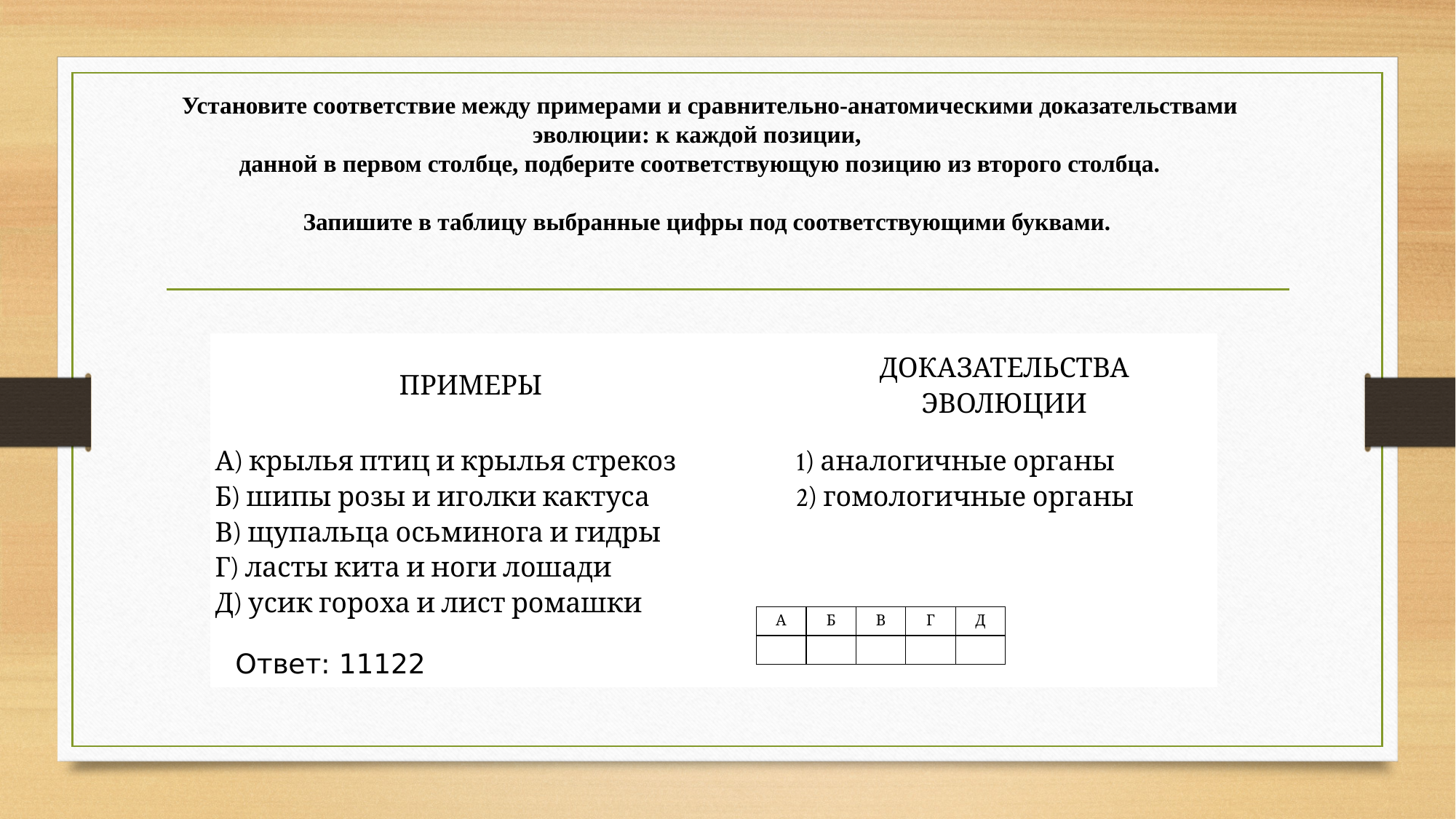

# Установите соответствие между примерами и сравнительно-анатомическими доказательствами эволюции: к каждой позиции, данной в первом столбце, подберите соответствующую позицию из второго столбца.

Запишите в таблицу выбранные цифры под соответствующими буквами.
| ПРИМЕРЫ |  | ДОКАЗАТЕЛЬСТВА ЭВОЛЮЦИИ |
| --- | --- | --- |
| А) крылья птиц и крылья стрекоз Б) шипы розы и иголки кактуса В) щупальца осьминога и гидры Г) ласты кита и ноги лошади Д) усик гороха и лист ромашки |  | 1) аналогичные органы 2) гомологичные органы |
| А | Б | В | Г | Д |
| --- | --- | --- | --- | --- |
|  |  |  |  |  |
Ответ: 11122